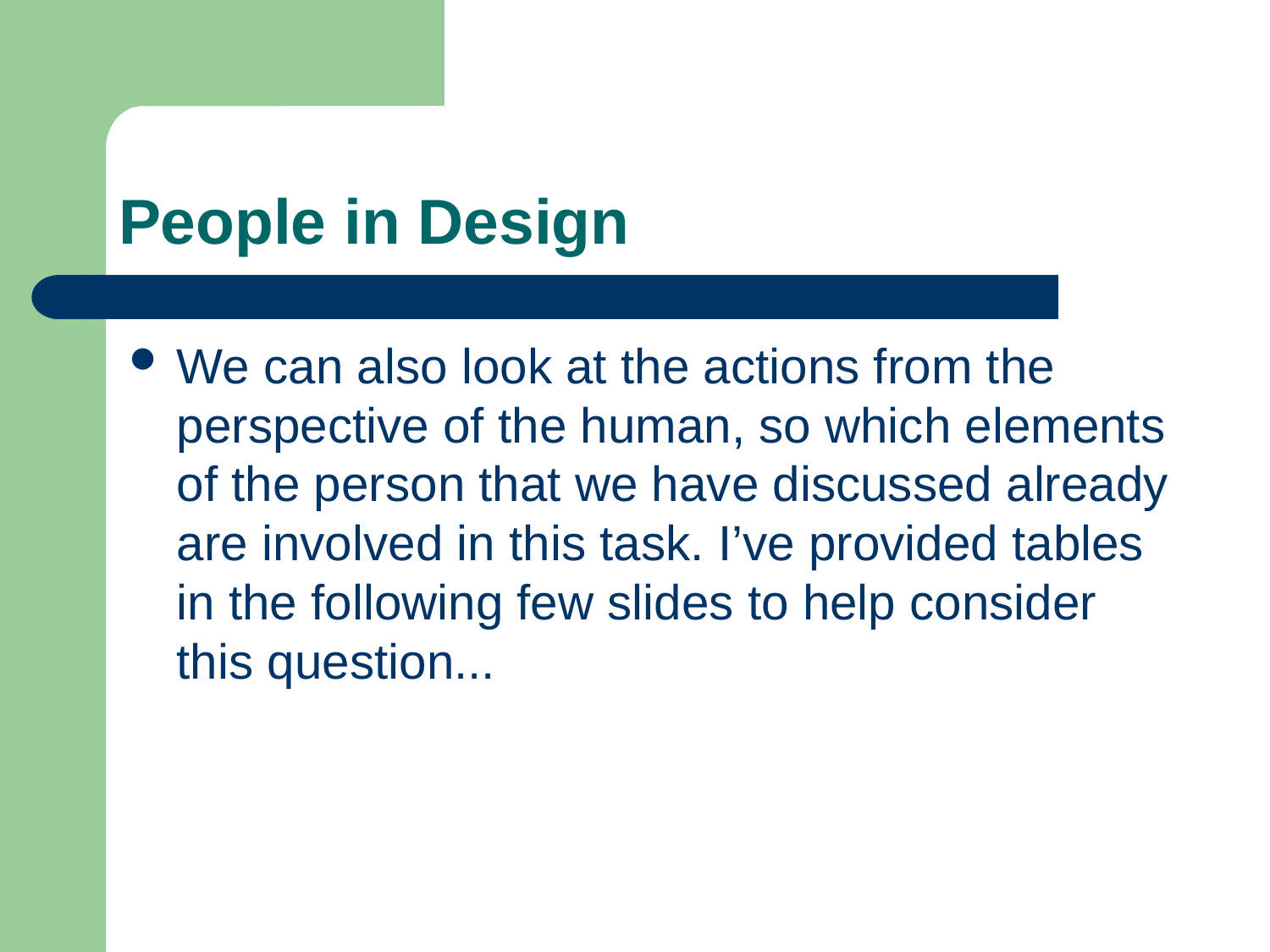

# People in Design
We can also look at the actions from the perspective of the human, so which elements of the person that we have discussed already are involved in this task. I’ve provided tables in the following few slides to help consider this question...